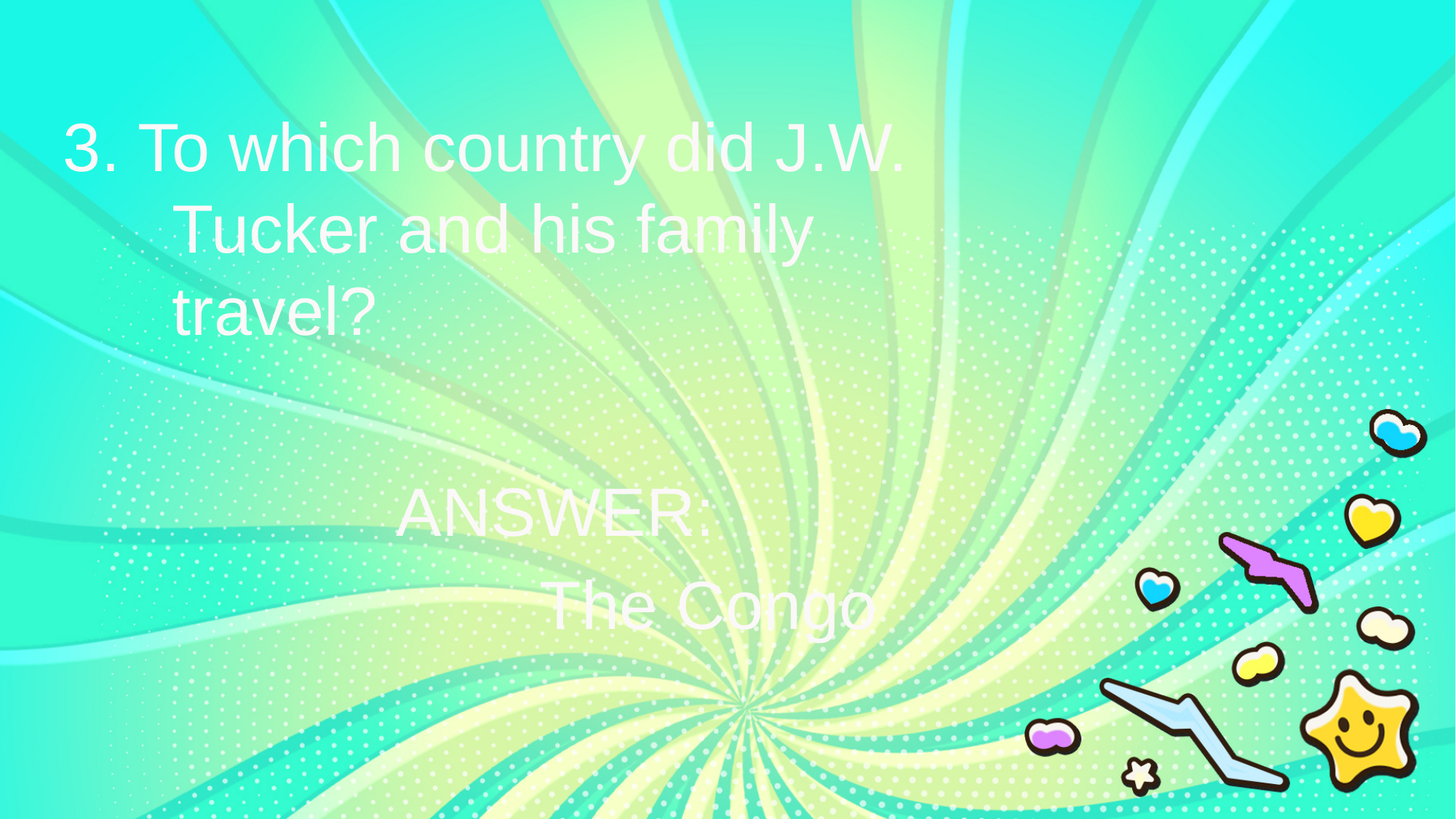

3. To which country did J.W.
	Tucker and his family
	travel?
ANSWER:
The Congo